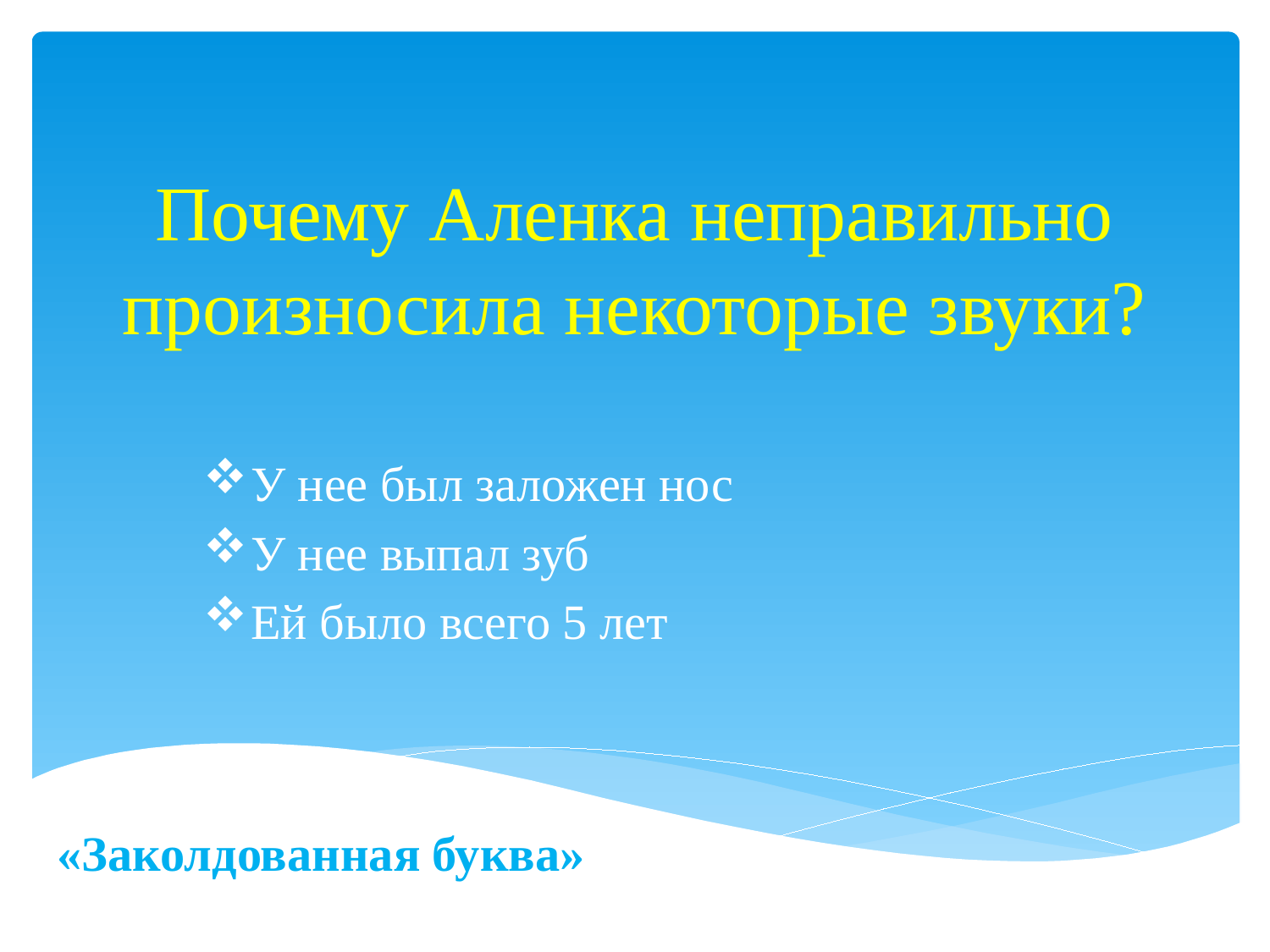

# Почему Аленка неправильно произносила некоторые звуки?
У нее был заложен нос
У нее выпал зуб
Ей было всего 5 лет

«Заколдованная буква»